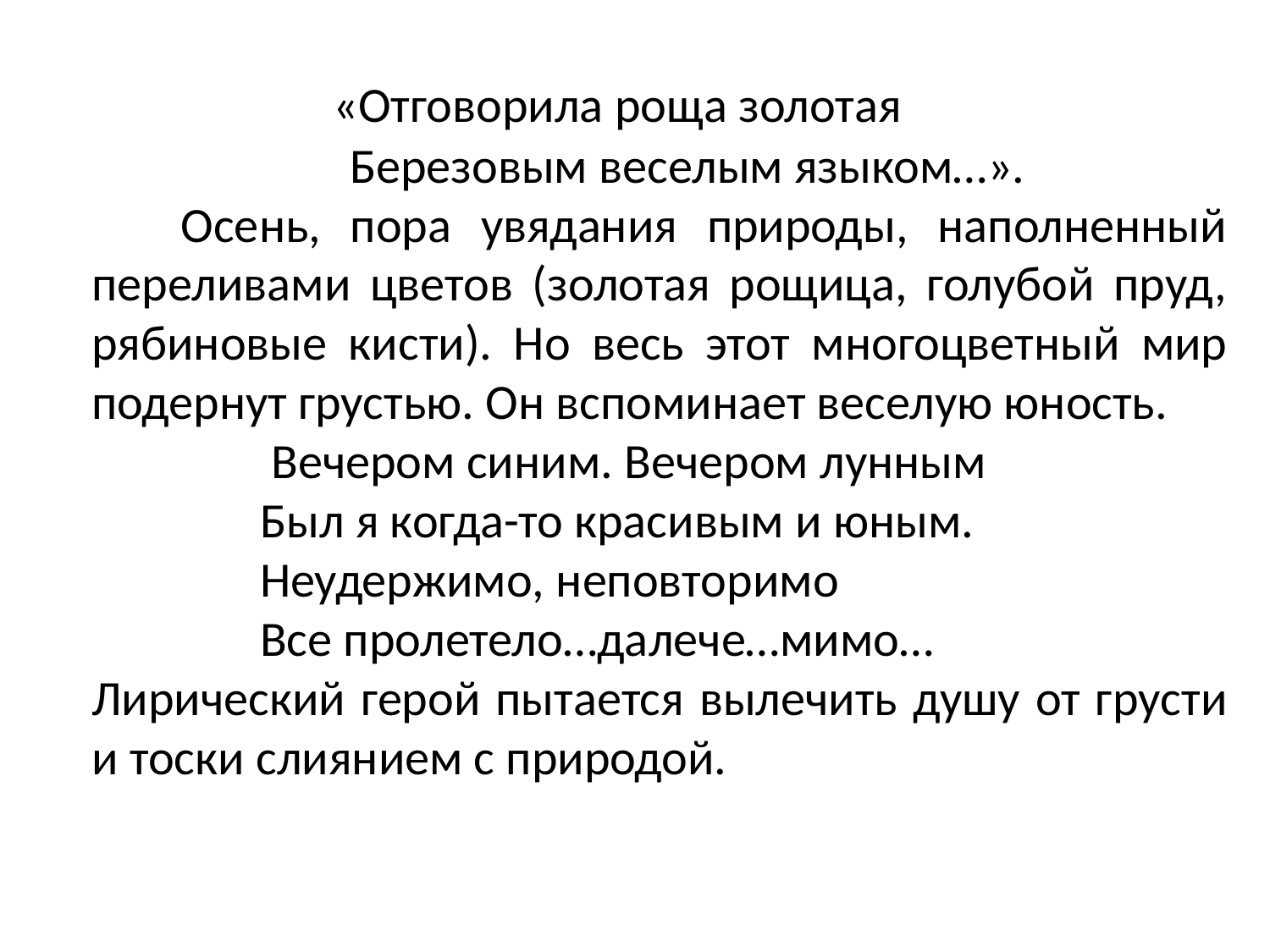

«Отговорила роща золотая
                       Березовым веселым языком…».
   Осень, пора увядания природы, наполненный переливами цветов (золотая рощица, голубой пруд, рябиновые кисти). Но весь этот многоцветный мир подернут грустью. Он вспоминает веселую юность.
                Вечером синим. Вечером лунным
               Был я когда-то красивым и юным.
               Неудержимо, неповторимо
               Все пролетело…далече…мимо…
Лирический герой пытается вылечить душу от грусти и тоски слиянием с природой.